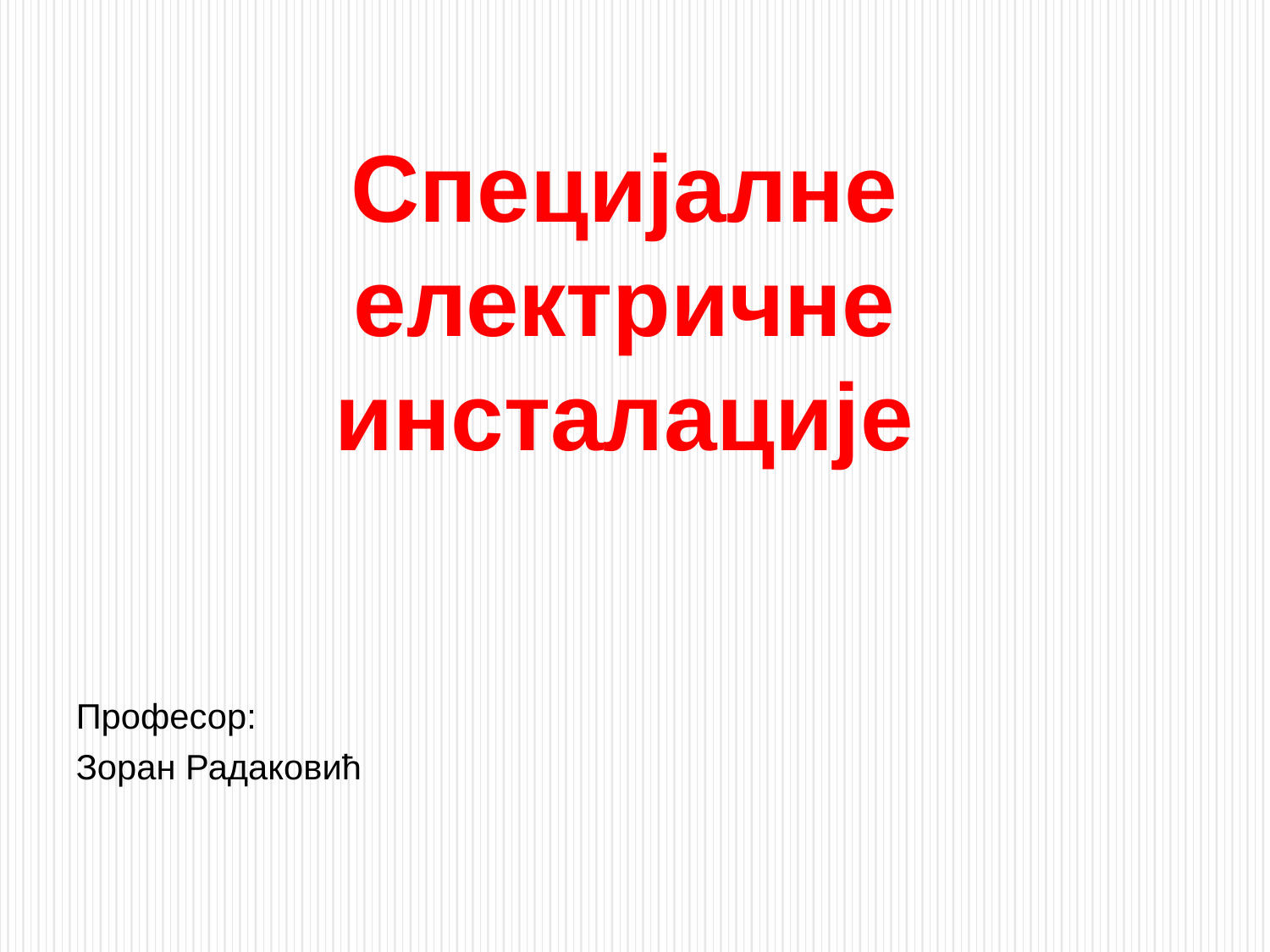

# Специјалне електричне инсталације
Професор:
Зоран Радаковић